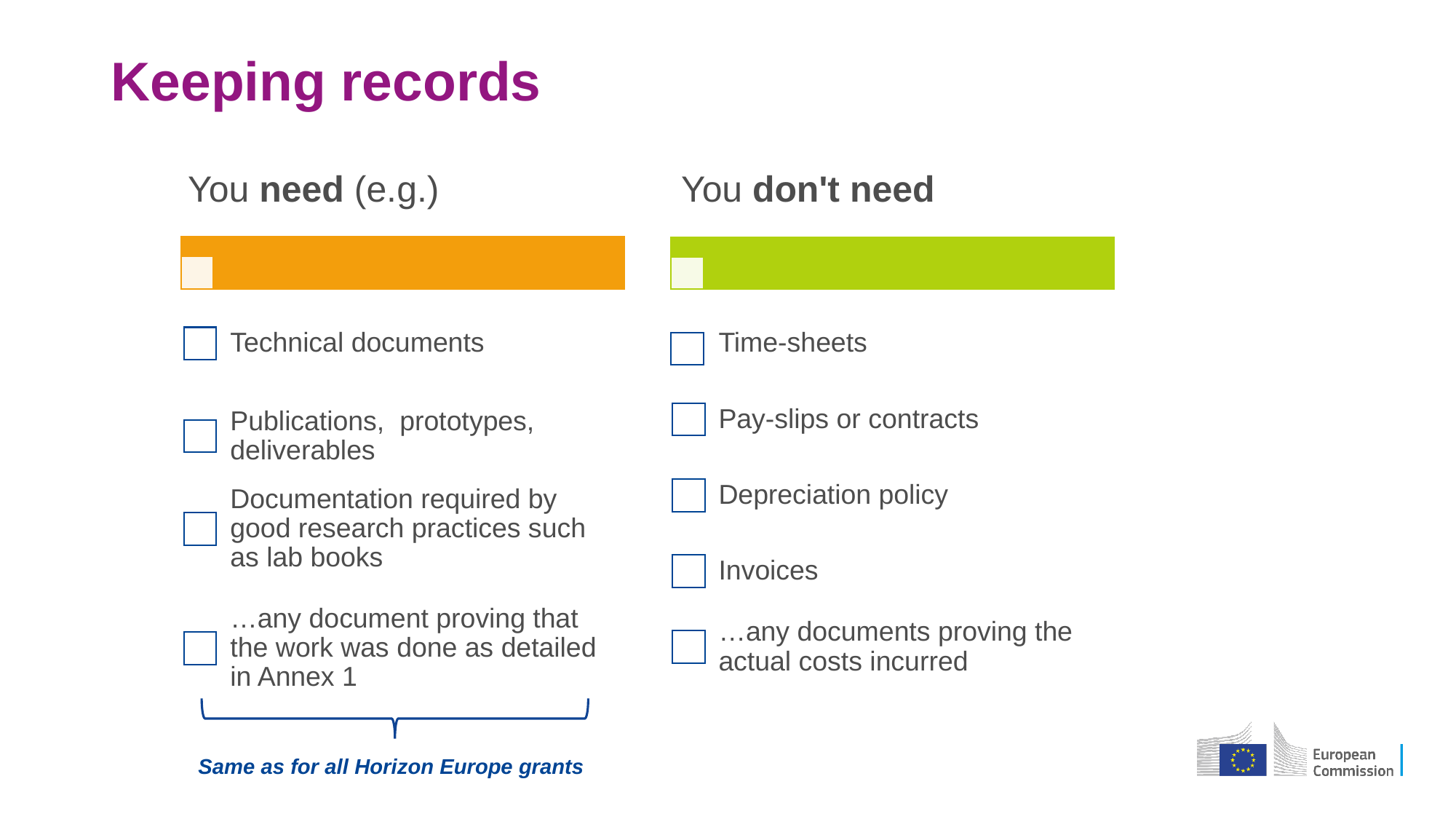

# Keeping records

You need (e.g.)
Technical documents
Publications,  prototypes, deliverables
Documentation required by good research practices such as lab books
…any document proving that the work was done as detailed in Annex 1
You don't need
Time-sheets
Pay-slips or contracts
Depreciation policy
Invoices
…any documents proving the actual costs incurred

Same as for all Horizon Europe grants